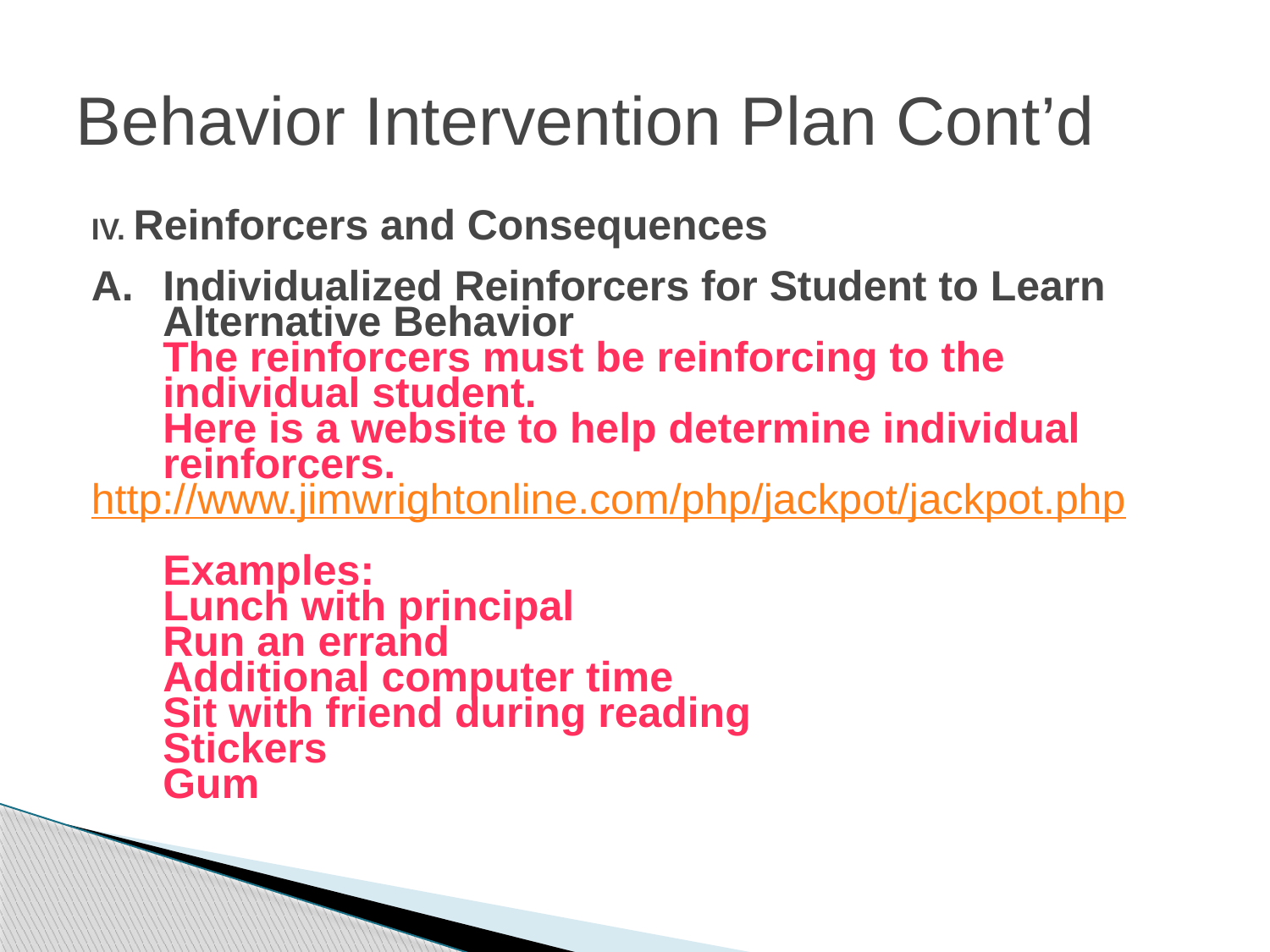

# Behavior Intervention Plan Cont’d
IV. Reinforcers and Consequences

Individualized Reinforcers for Student to Learn Alternative Behavior
	The reinforcers must be reinforcing to the individual student.
	Here is a website to help determine individual reinforcers.
http://www.jimwrightonline.com/php/jackpot/jackpot.php

	Examples:
	Lunch with principal
	Run an errand
	Additional computer time
	Sit with friend during reading
	Stickers
	Gum